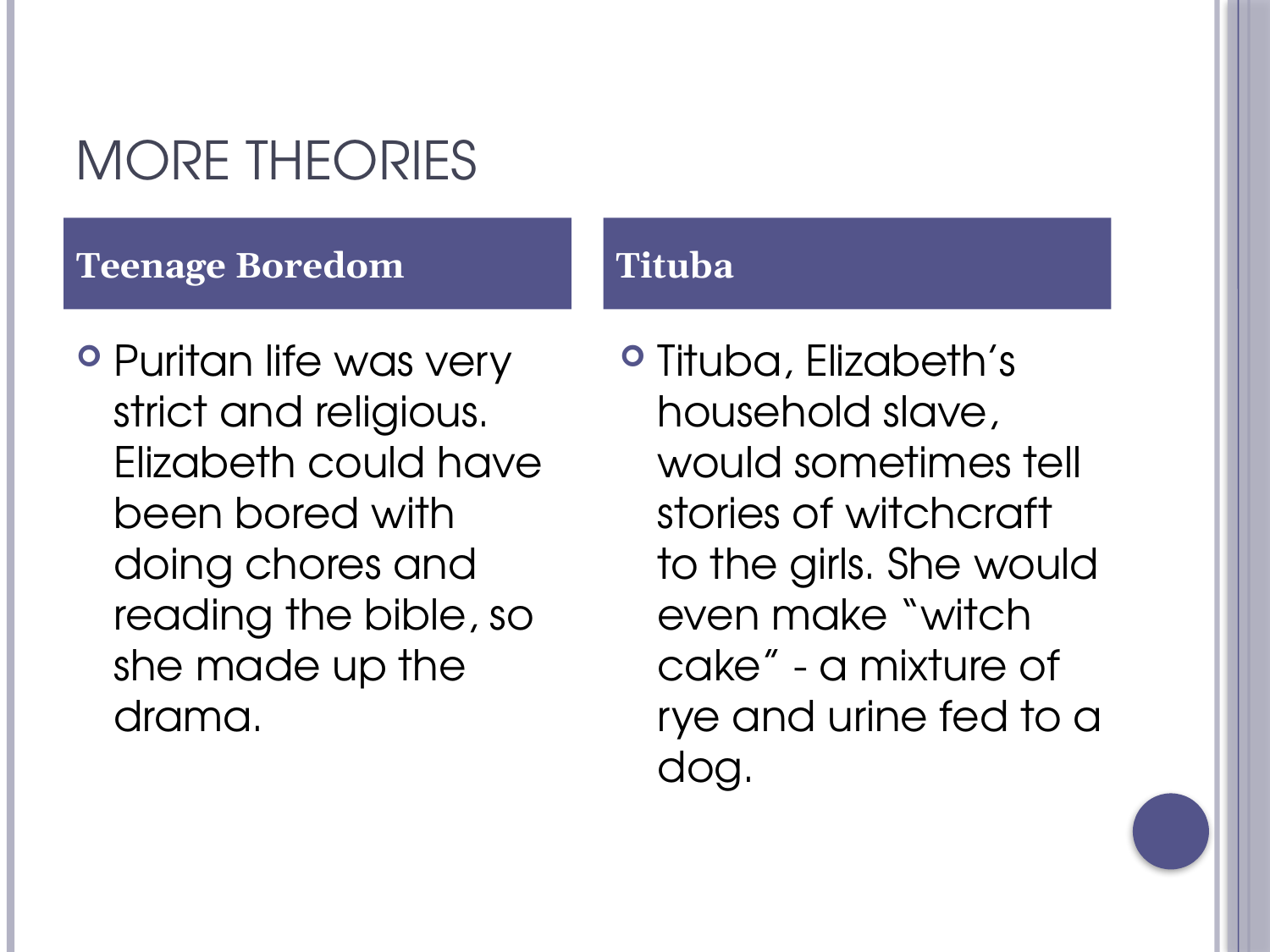

# More Theories
Teenage Boredom
Tituba
Puritan life was very strict and religious. Elizabeth could have been bored with doing chores and reading the bible, so she made up the drama.
Tituba, Elizabeth’s household slave, would sometimes tell stories of witchcraft to the girls. She would even make “witch cake” - a mixture of rye and urine fed to a dog.